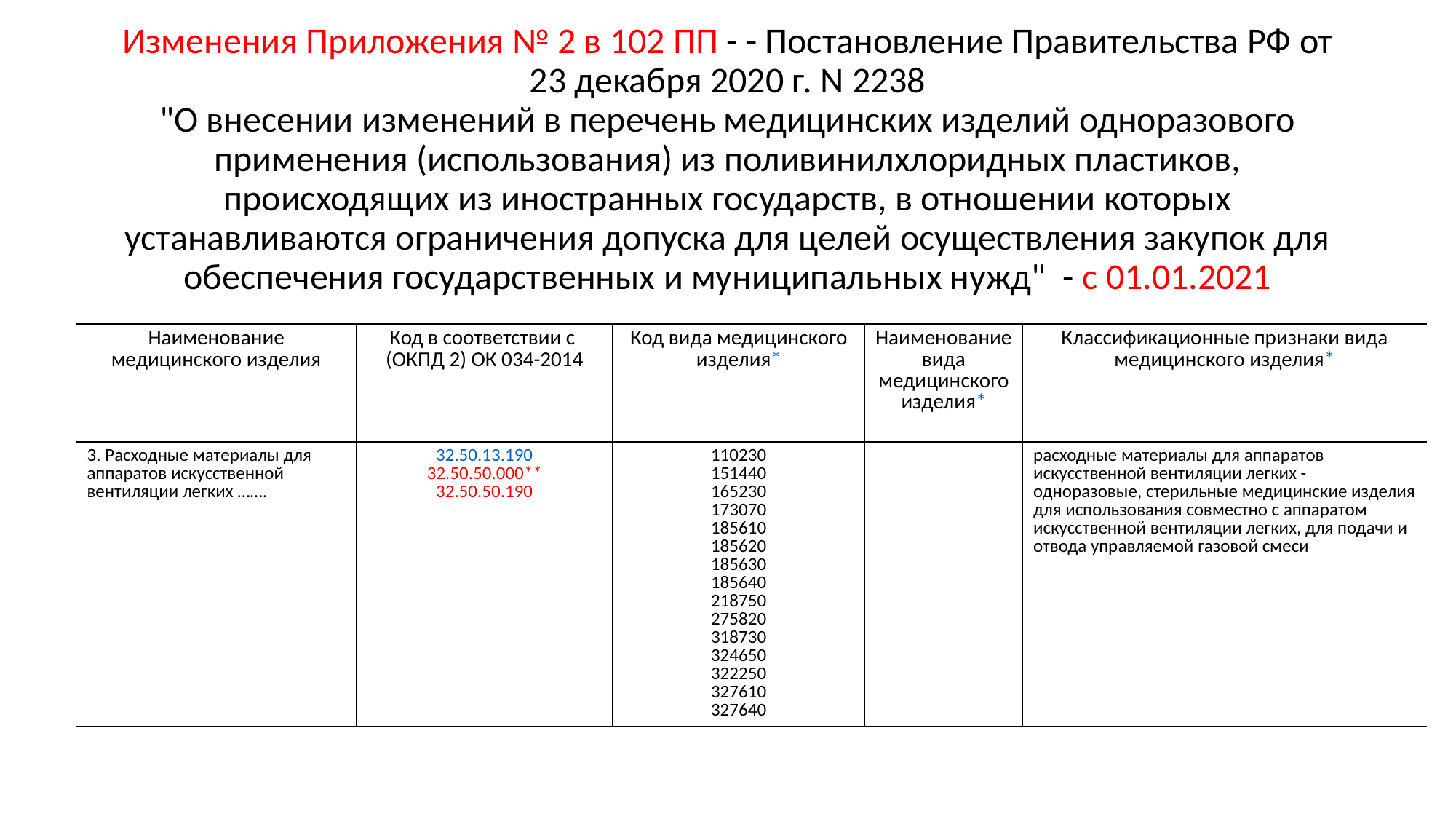

# Изменения Приложения № 2 в 102 ПП - - Постановление Правительства РФ от 23 декабря 2020 г. N 2238 "О внесении изменений в перечень медицинских изделий одноразового применения (использования) из поливинилхлоридных пластиков, происходящих из иностранных государств, в отношении которых устанавливаются ограничения допуска для целей осуществления закупок для обеспечения государственных и муниципальных нужд"  - с 01.01.2021
| Наименование медицинского изделия | Код в соответствии с  (ОКПД 2) ОК 034-2014 | Код вида медицинского изделия\* | Наименование вида медицинского изделия\* | Классификационные признаки вида медицинского изделия\* |
| --- | --- | --- | --- | --- |
| 3. Расходные материалы для аппаратов искусственной вентиляции легких ……. | 32.50.13.190 32.50.50.000\*\* 32.50.50.190 | 110230 151440 165230 173070 185610 185620 185630 185640 218750 275820 318730 324650 322250 327610 327640 |  | расходные материалы для аппаратов искусственной вентиляции легких - одноразовые, стерильные медицинские изделия для использования совместно с аппаратом искусственной вентиляции легких, для подачи и отвода управляемой газовой смеси |